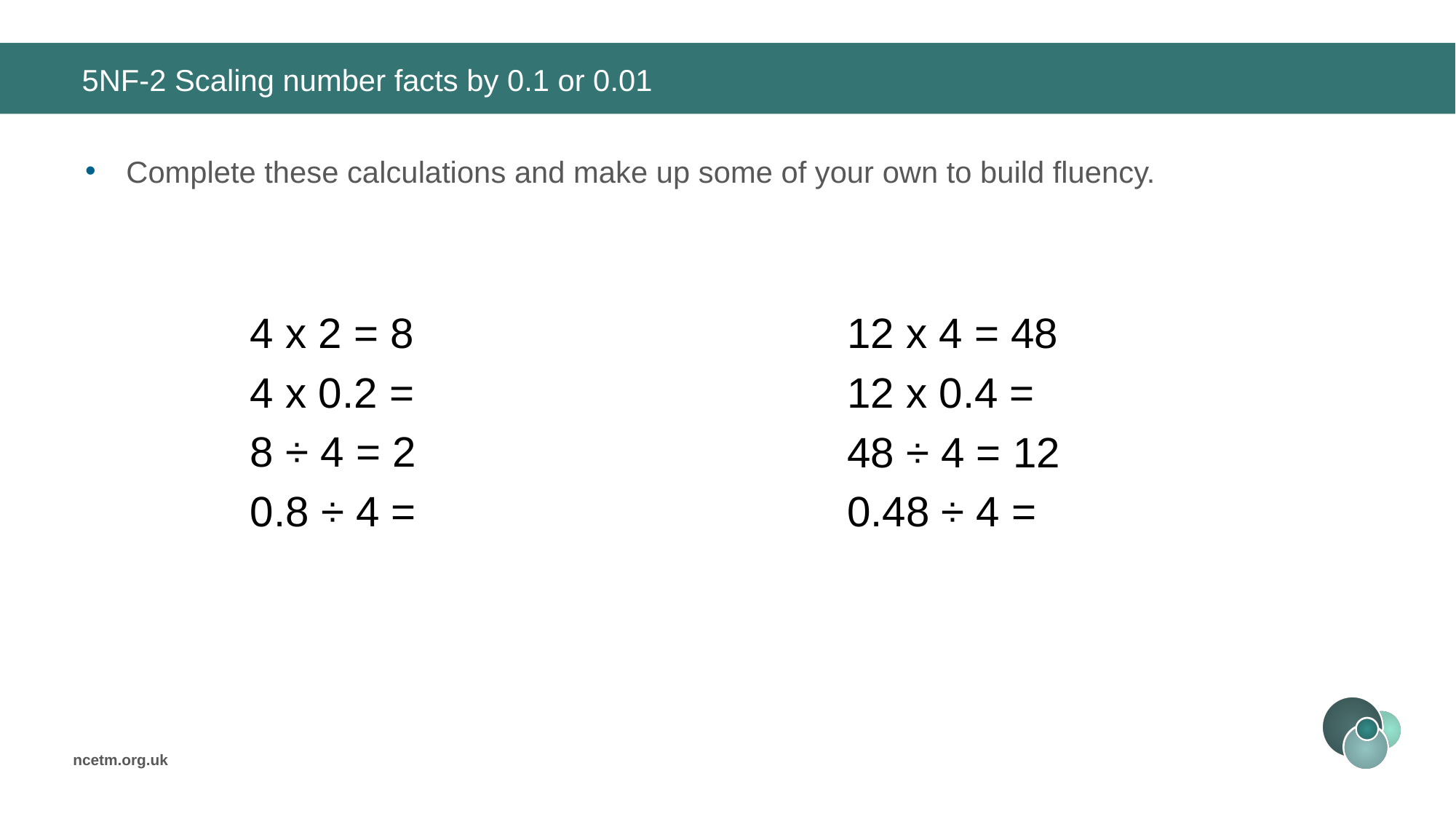

# 5NF-2 Scaling number facts by 0.1 or 0.01
Complete these calculations and make up some of your own to build fluency.
12 x 4 = 48
12 x 0.4 =
48 ÷ 4 = 12
0.48 ÷ 4 =

4 x 2 = 8
4 x 0.2 =
8 ÷ 4 = 2
0.8 ÷ 4 =